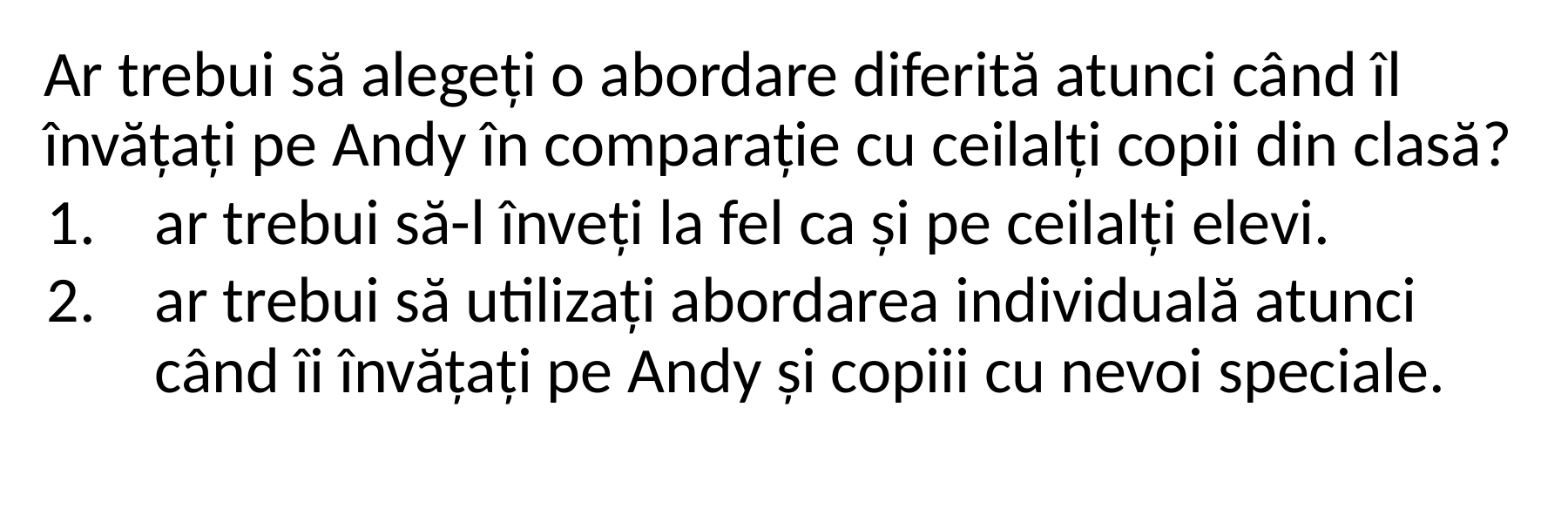

Ar trebui să alegeți o abordare diferită atunci când îl învățați pe Andy în comparație cu ceilalți copii din clasă?
ar trebui să-l înveți la fel ca și pe ceilalți elevi.
ar trebui să utilizați abordarea individuală atunci când îi învățați pe Andy și copiii cu nevoi speciale.